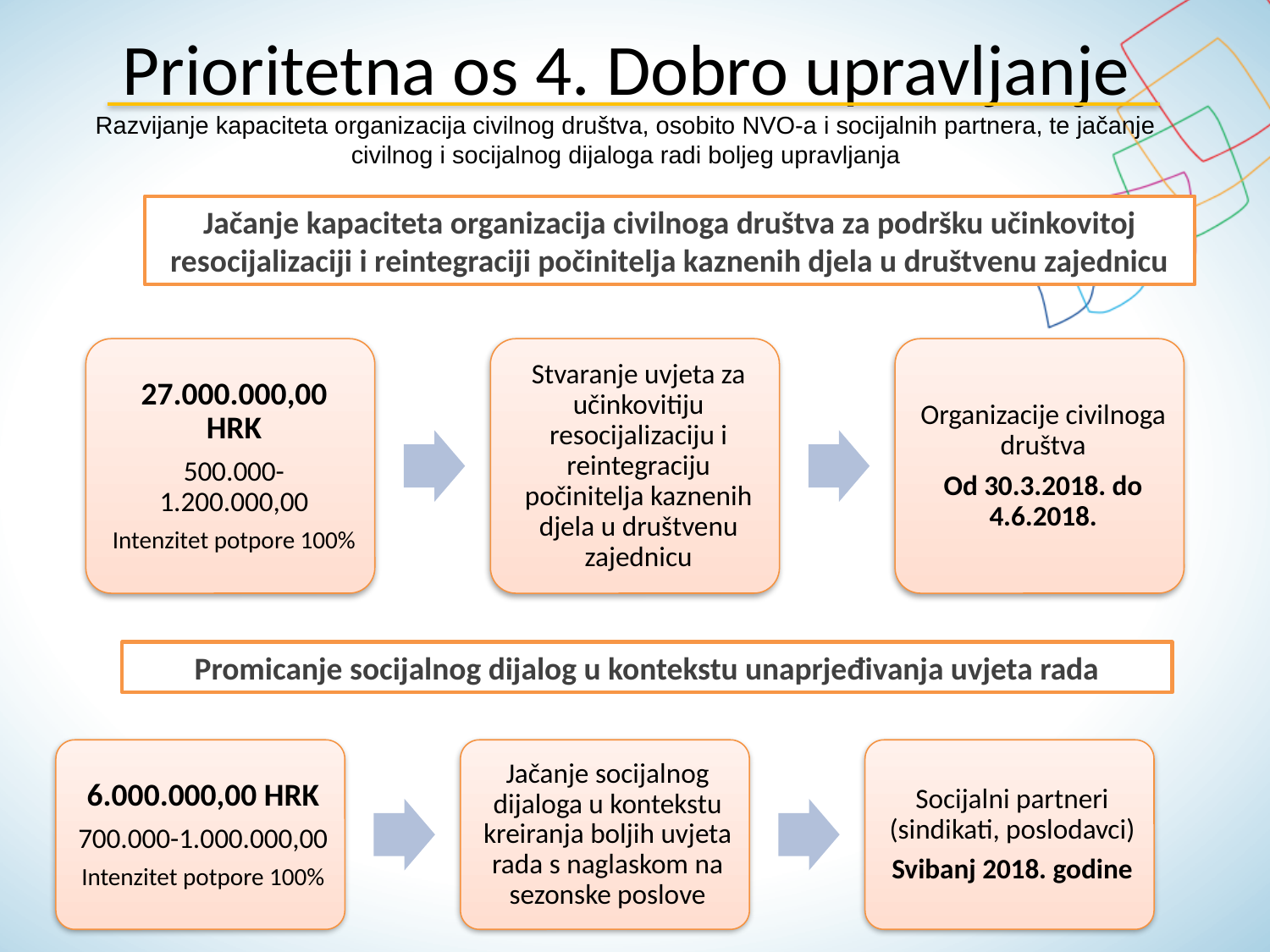

# Prioritetna os 4. Dobro upravljanje Razvijanje kapaciteta organizacija civilnog društva, osobito NVO-a i socijalnih partnera, te jačanje civilnog i socijalnog dijaloga radi boljeg upravljanja
Jačanje kapaciteta organizacija civilnoga društva za podršku učinkovitoj resocijalizaciji i reintegraciji počinitelja kaznenih djela u društvenu zajednicu

27.000.000,00 HRK
500.000-1.200.000,00
Intenzitet potpore 100%

Stvaranje uvjeta za učinkovitiju resocijalizaciju i reintegraciju počinitelja kaznenih djela u društvenu zajednicu

Organizacije civilnoga društva
Od 30.3.2018. do 4.6.2018.
Promicanje socijalnog dijalog u kontekstu unaprjeđivanja uvjeta rada
6.000.000,00 HRK
700.000-1.000.000,00
Intenzitet potpore 100%

Jačanje socijalnog dijaloga u kontekstu kreiranja boljih uvjeta rada s naglaskom na sezonske poslove

Socijalni partneri (sindikati, poslodavci)
Svibanj 2018. godine